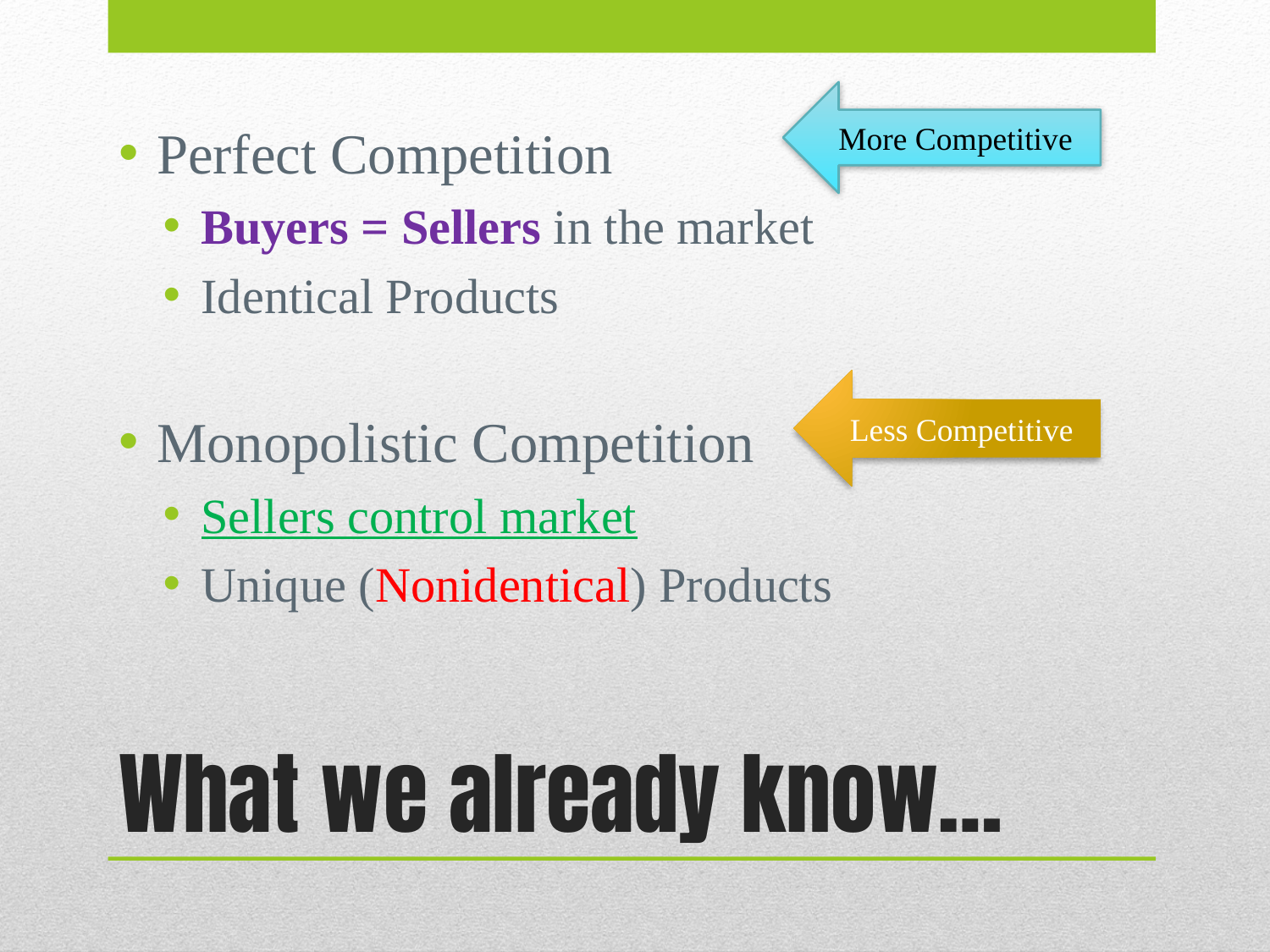

More Competitive
Perfect Competition
Buyers = Sellers in the market
Identical Products

Monopolistic Competition
Sellers control market
Unique (Nonidentical) Products
Less Competitive
# What we already know…